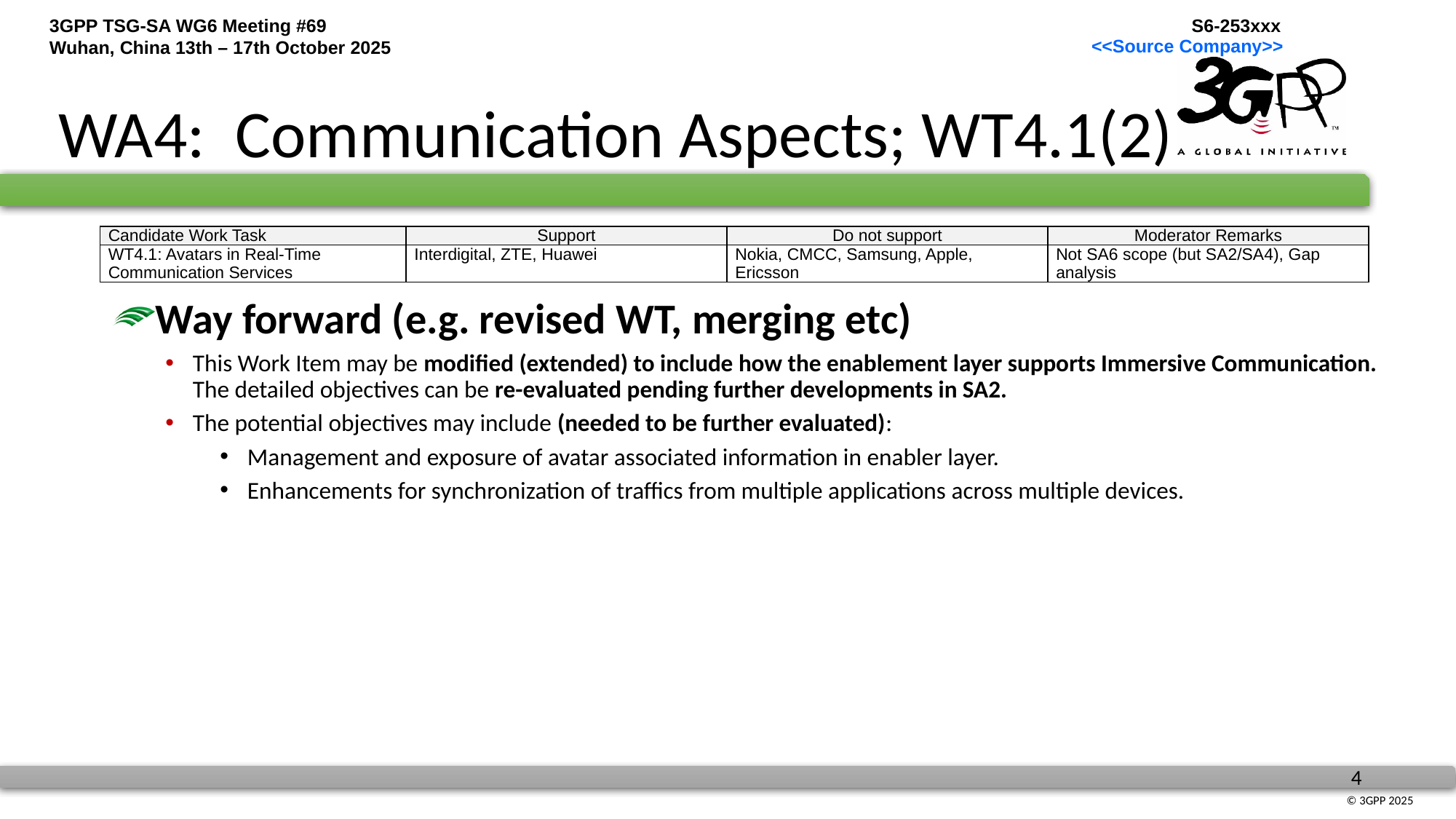

# WA4:  Communication Aspects; WT4.1(2)

Way forward (e.g. revised WT, merging etc)
This Work Item may be modified (extended) to include how the enablement layer supports Immersive Communication. The detailed objectives can be re-evaluated pending further developments in SA2.
The potential objectives may include (needed to be further evaluated):
Management and exposure of avatar associated information in enabler layer.
Enhancements for synchronization of traffics from multiple applications across multiple devices.
| Candidate Work Task | Support | Do not support | Moderator Remarks |
| --- | --- | --- | --- |
| WT4.1: Avatars in Real-Time Communication Services | Interdigital, ZTE, Huawei | Nokia, CMCC, Samsung, Apple, Ericsson | Not SA6 scope (but SA2/SA4), Gap analysis |